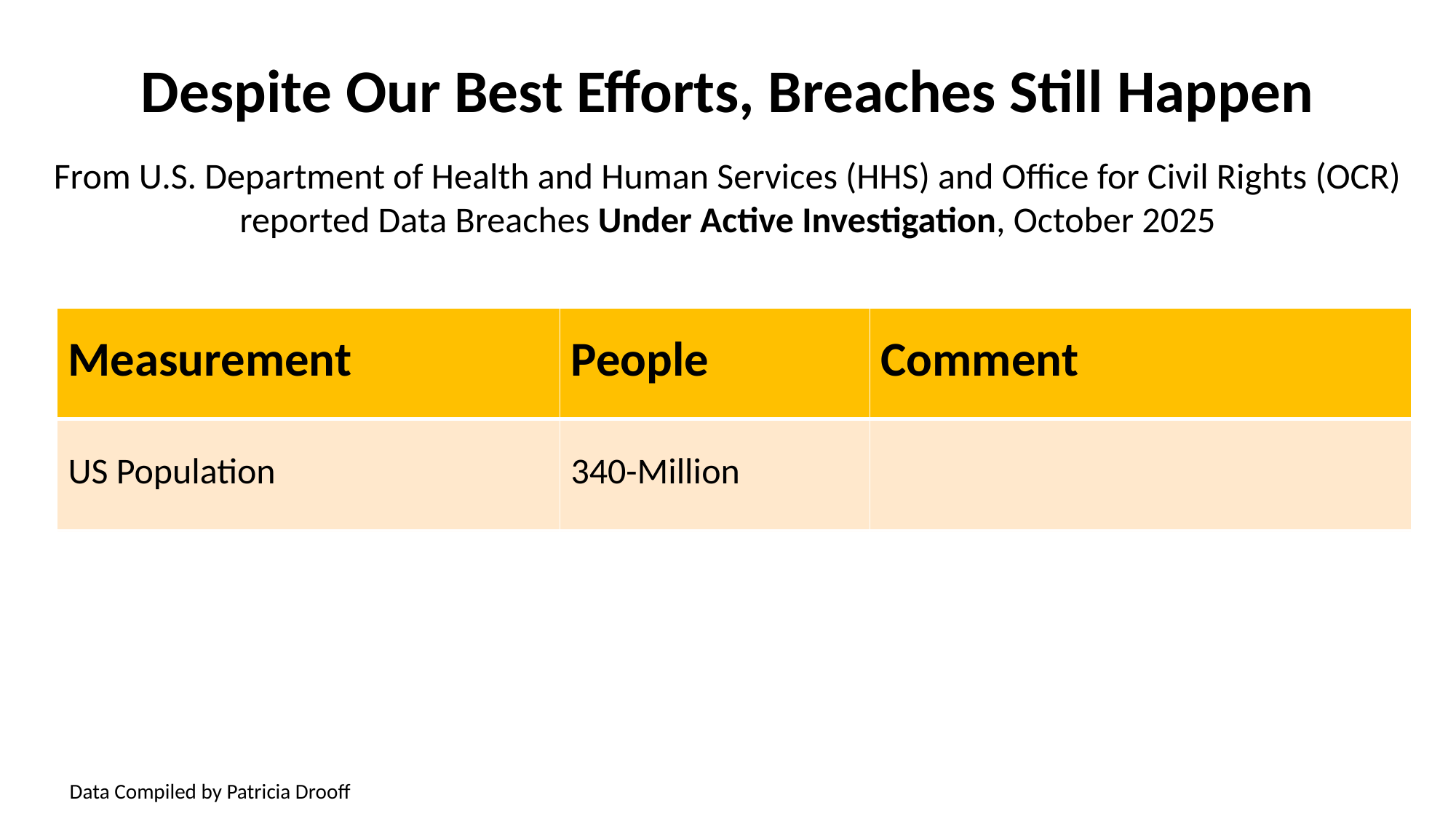

Despite Our Best Efforts, Breaches Still Happen
 From U.S. Department of Health and Human Services (HHS) and Office for Civil Rights (OCR)
reported Data Breaches Under Active Investigation, October 2025
| Measurement | People | Comment |
| --- | --- | --- |
| US Population | 340-Million |  |
| Across All Reported Breaches | 292-Million | 86% of US Population |
| Due to Third Party | 224-Million | 66% of All Reported Breaches |

Data Compiled by Patricia Drooff